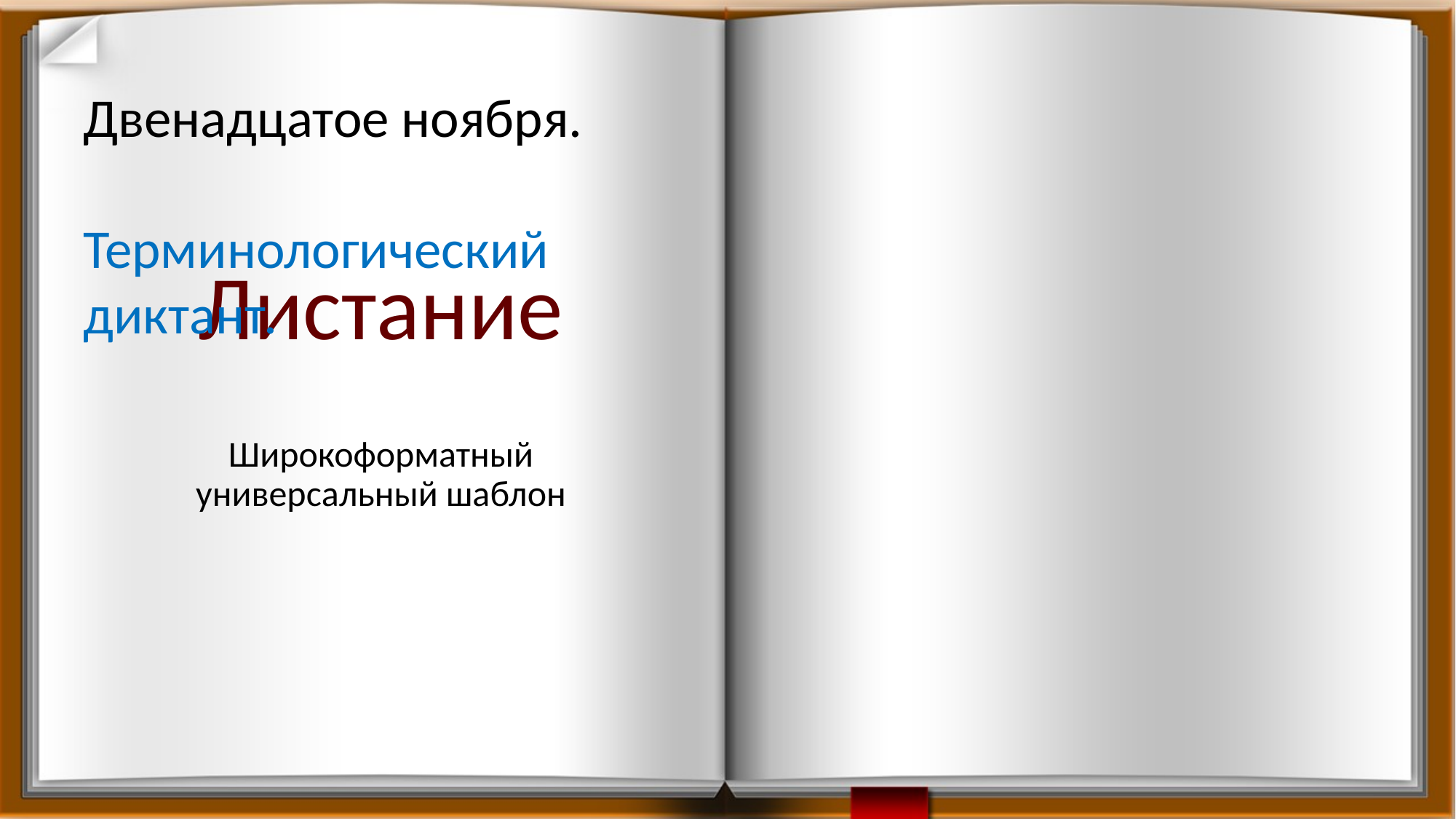

Двенадцатое ноября.

Терминологический диктант.

# Листание
Широкоформатный универсальный шаблон